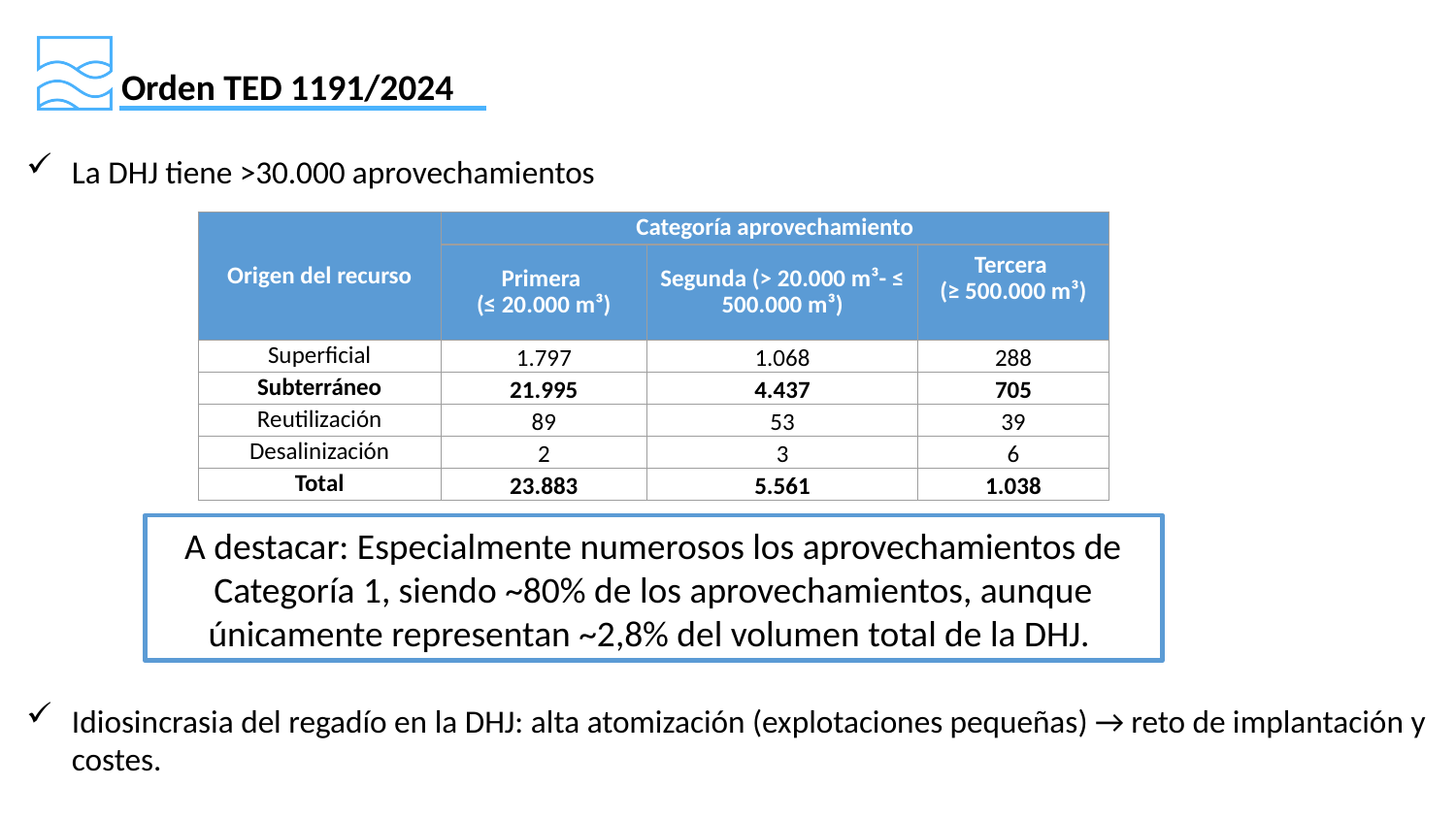

Orden TED 1191/2024
La DHJ tiene >30.000 aprovechamientos

Idiosincrasia del regadío en la DHJ: alta atomización (explotaciones pequeñas) → reto de implantación y costes.
| Origen del recurso | Categoría aprovechamiento |  |  |
| --- | --- | --- | --- |
|  | Primera (≤ 20.000 m³) | Segunda (> 20.000 m³- ≤ 500.000 m³) | Tercera (≥ 500.000 m³) |
| Superficial | 1.797 | 1.068 | 288 |
| Subterráneo | 21.995 | 4.437 | 705 |
| Reutilización | 89 | 53 | 39 |
| Desalinización | 2 | 3 | 6 |
| Total | 23.883 | 5.561 | 1.038 |
A destacar: Especialmente numerosos los aprovechamientos de Categoría 1, siendo ~80% de los aprovechamientos, aunque únicamente representan ~2,8% del volumen total de la DHJ.